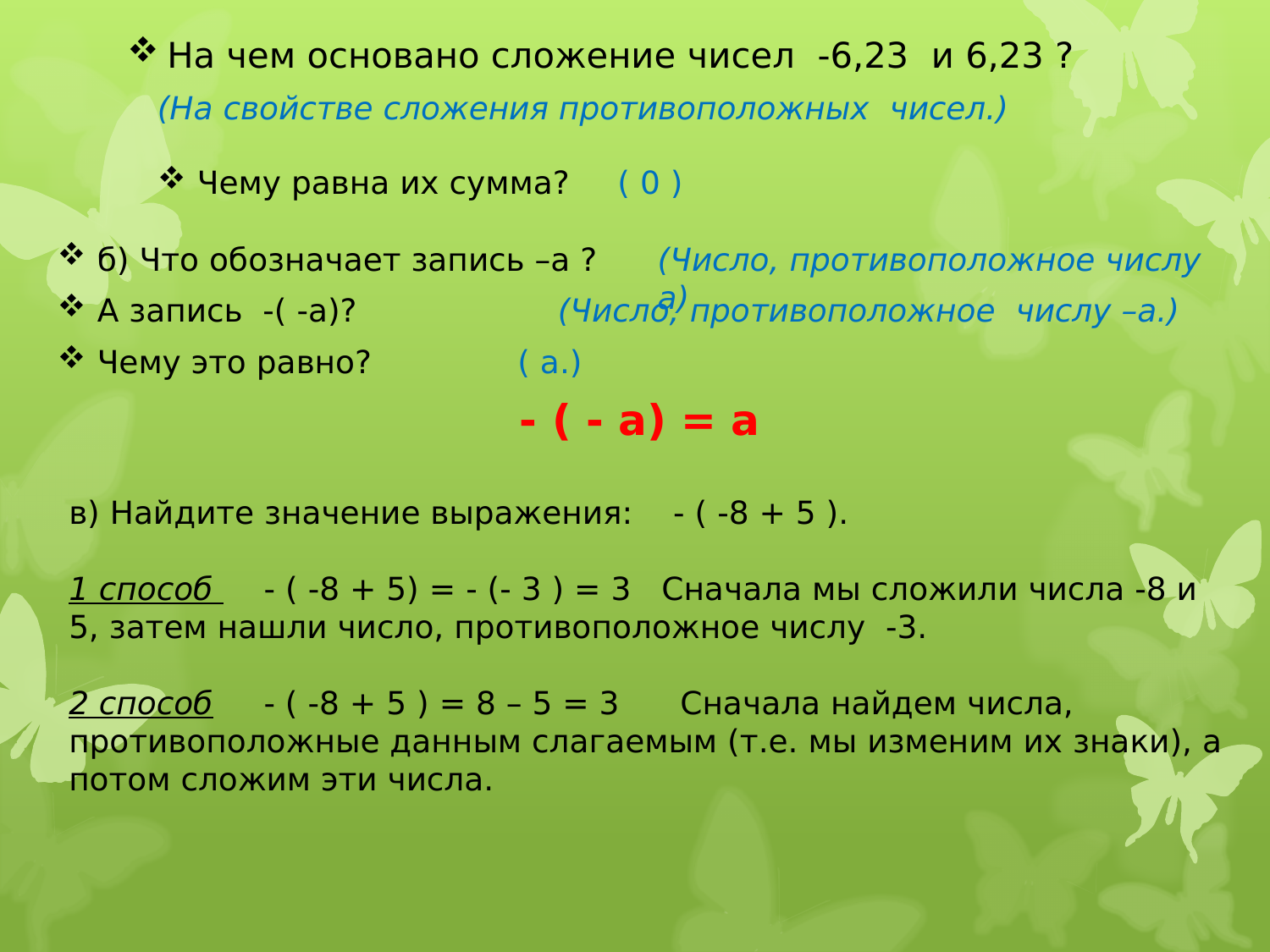

На чем основано сложение чисел  -6,23  и 6,23 ?
(На свойстве сложения противоположных  чисел.)

Чему равна их сумма?
 ( 0 )
б) Что обозначает запись –а ?
(Число, противоположное числу а)
А запись  -( -а)?
  (Число, противоположное  числу –а.)
Чему это равно?
( а.)
- ( - а) = а
в) Найдите значение выражения:    - ( -8 + 5 ).

1 способ     - ( -8 + 5) = - (- 3 ) = 3   Сначала мы сложили числа -8 и 5, затем нашли число, противоположное числу  -3.

2 способ     - ( -8 + 5 ) = 8 – 5 = 3      Сначала найдем числа, противоположные данным слагаемым (т.е. мы изменим их знаки), а потом сложим эти числа.